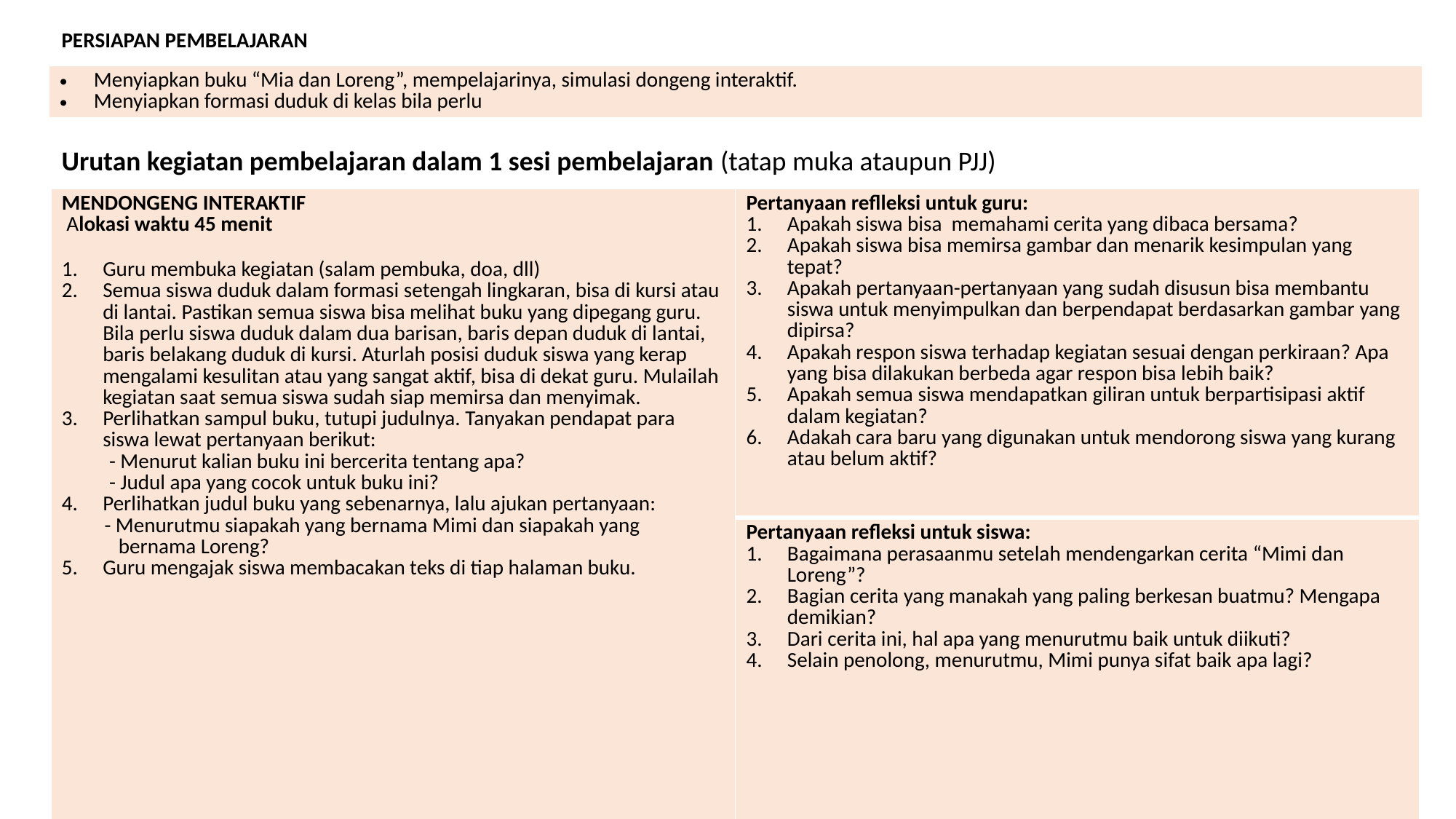

PERSIAPAN PEMBELAJARAN

| Menyiapkan buku “Mia dan Loreng”, mempelajarinya, simulasi dongeng interaktif. Menyiapkan formasi duduk di kelas bila perlu |
| --- |
Urutan kegiatan pembelajaran dalam 1 sesi pembelajaran (tatap muka ataupun PJJ)
| MENDONGENG INTERAKTIF Alokasi waktu 45 menit Guru membuka kegiatan (salam pembuka, doa, dll) Semua siswa duduk dalam formasi setengah lingkaran, bisa di kursi atau di lantai. Pastikan semua siswa bisa melihat buku yang dipegang guru. Bila perlu siswa duduk dalam dua barisan, baris depan duduk di lantai, baris belakang duduk di kursi. Aturlah posisi duduk siswa yang kerap mengalami kesulitan atau yang sangat aktif, bisa di dekat guru. Mulailah kegiatan saat semua siswa sudah siap memirsa dan menyimak. Perlihatkan sampul buku, tutupi judulnya. Tanyakan pendapat para siswa lewat pertanyaan berikut: - Menurut kalian buku ini bercerita tentang apa? - Judul apa yang cocok untuk buku ini? Perlihatkan judul buku yang sebenarnya, lalu ajukan pertanyaan: - Menurutmu siapakah yang bernama Mimi dan siapakah yang bernama Loreng? Guru mengajak siswa membacakan teks di tiap halaman buku. | Pertanyaan reflleksi untuk guru: Apakah siswa bisa memahami cerita yang dibaca bersama? Apakah siswa bisa memirsa gambar dan menarik kesimpulan yang tepat? Apakah pertanyaan-pertanyaan yang sudah disusun bisa membantu siswa untuk menyimpulkan dan berpendapat berdasarkan gambar yang dipirsa? Apakah respon siswa terhadap kegiatan sesuai dengan perkiraan? Apa yang bisa dilakukan berbeda agar respon bisa lebih baik? Apakah semua siswa mendapatkan giliran untuk berpartisipasi aktif dalam kegiatan? Adakah cara baru yang digunakan untuk mendorong siswa yang kurang atau belum aktif? |
| --- | --- |
|  | Pertanyaan refleksi untuk siswa: Bagaimana perasaanmu setelah mendengarkan cerita “Mimi dan Loreng”? Bagian cerita yang manakah yang paling berkesan buatmu? Mengapa demikian? Dari cerita ini, hal apa yang menurutmu baik untuk diikuti? Selain penolong, menurutmu, Mimi punya sifat baik apa lagi? |